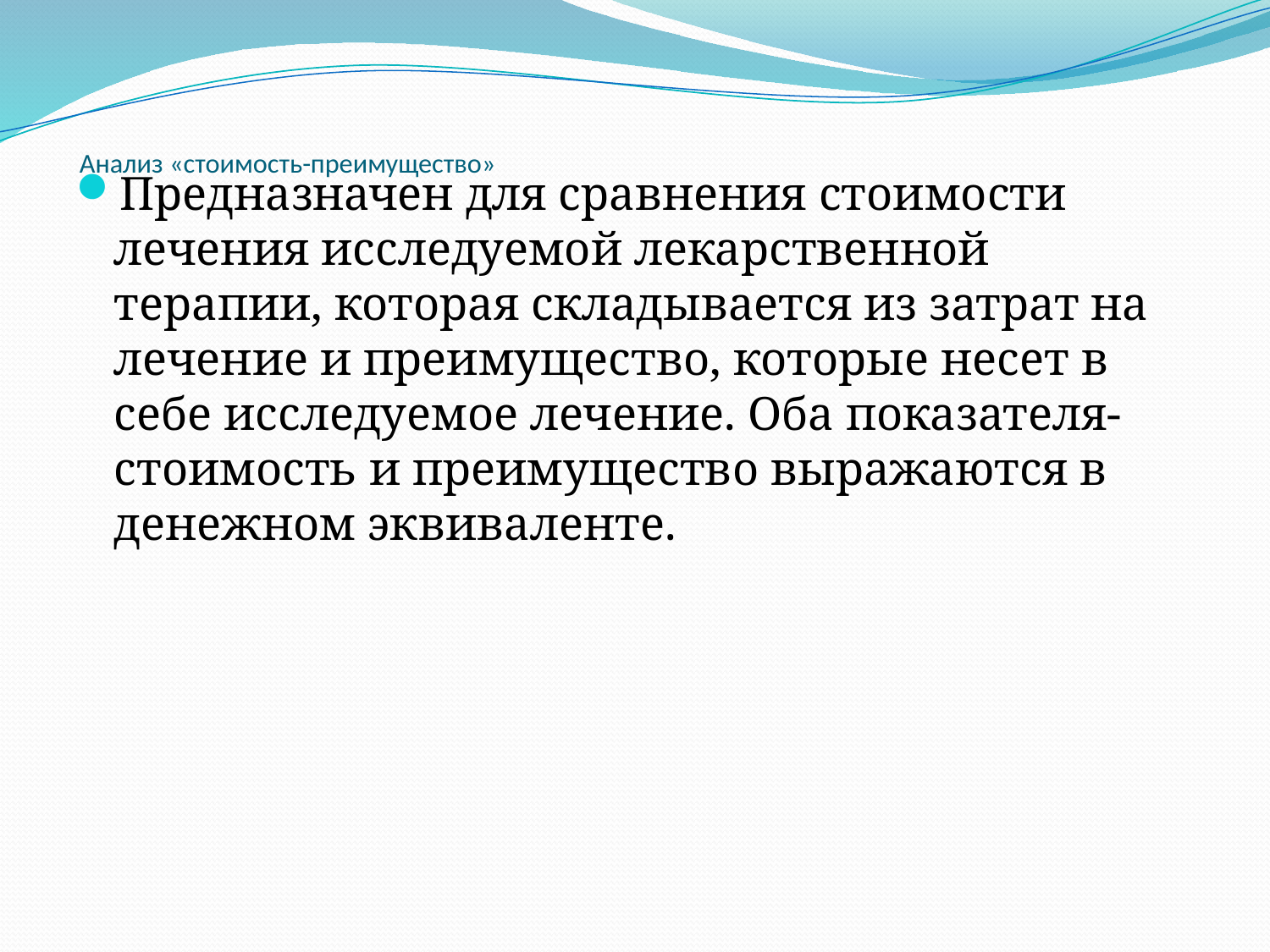

# Анализ «стоимость-преимущество»
Предназначен для сравнения стоимости лечения исследуемой лекарственной терапии, которая складывается из затрат на лечение и преимущество, которые несет в cебе исследуемое лечение. Оба показателя- стоимость и преимущество выражаются в денежном эквиваленте.